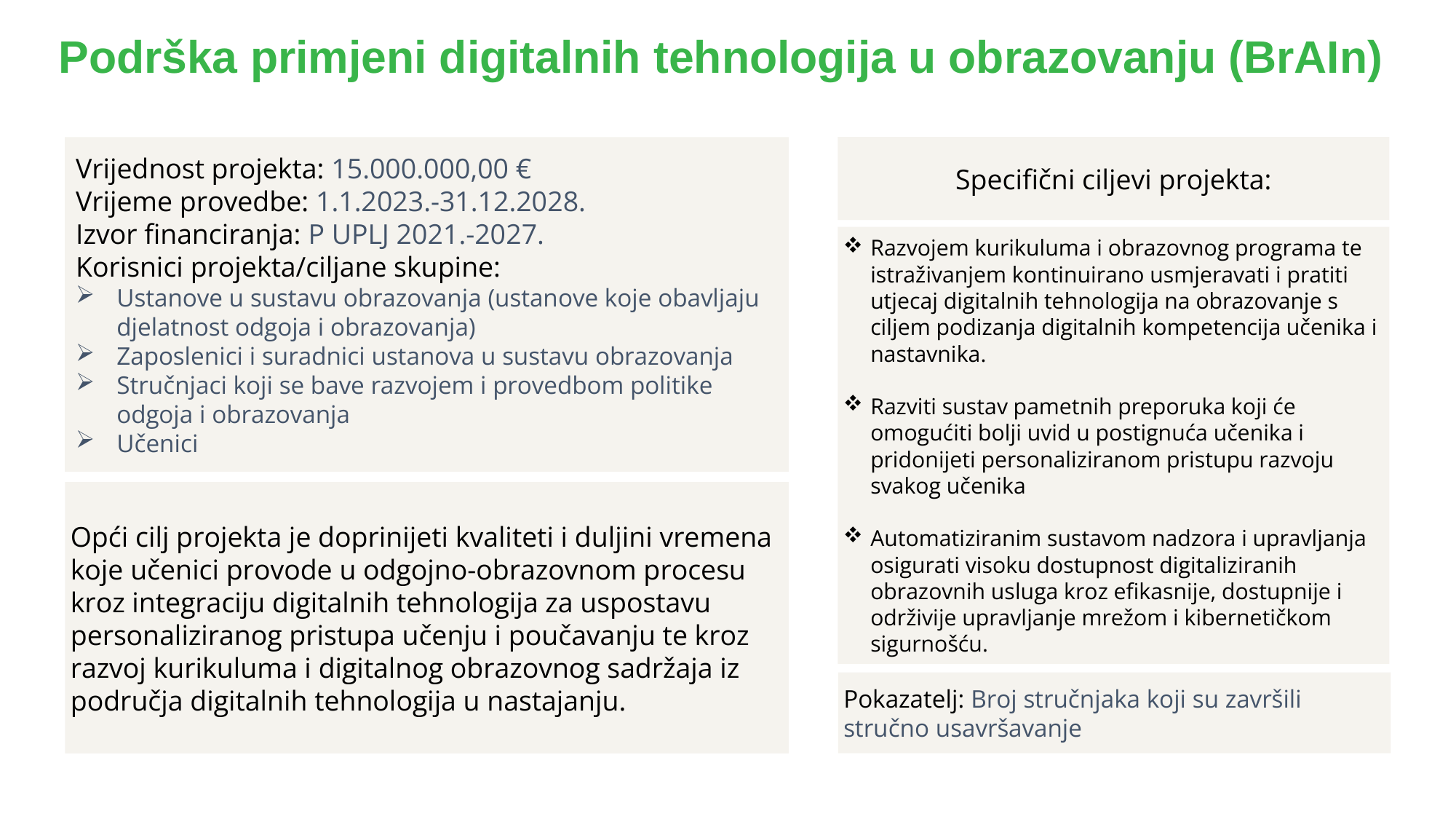

# Podrška primjeni digitalnih tehnologija u obrazovanju (BrAIn)
Specifični ciljevi projekta:

Vrijednost projekta: 15.000.000,00 €
Vrijeme provedbe: 1.1.2023.-31.12.2028.
Izvor financiranja: P UPLJ 2021.-2027.
Korisnici projekta/ciljane skupine:
Ustanove u sustavu obrazovanja (ustanove koje obavljaju djelatnost odgoja i obrazovanja)
Zaposlenici i suradnici ustanova u sustavu obrazovanja
Stručnjaci koji se bave razvojem i provedbom politike odgoja i obrazovanja
Učenici

Razvojem kurikuluma i obrazovnog programa te istraživanjem kontinuirano usmjeravati i pratiti utjecaj digitalnih tehnologija na obrazovanje s ciljem podizanja digitalnih kompetencija učenika i nastavnika.

Razviti sustav pametnih preporuka koji će omogućiti bolji uvid u postignuća učenika i pridonijeti personaliziranom pristupu razvoju svakog učenika

Automatiziranim sustavom nadzora i upravljanja osigurati visoku dostupnost digitaliziranih obrazovnih usluga kroz efikasnije, dostupnije i održivije upravljanje mrežom i kibernetičkom sigurnošću.
Opći cilj projekta je doprinijeti kvaliteti i duljini vremena koje učenici provode u odgojno-obrazovnom procesu kroz integraciju digitalnih tehnologija za uspostavu personaliziranog pristupa učenju i poučavanju te kroz razvoj kurikuluma i digitalnog obrazovnog sadržaja iz područja digitalnih tehnologija u nastajanju.
Pokazatelj: Broj stručnjaka koji su završili stručno usavršavanje